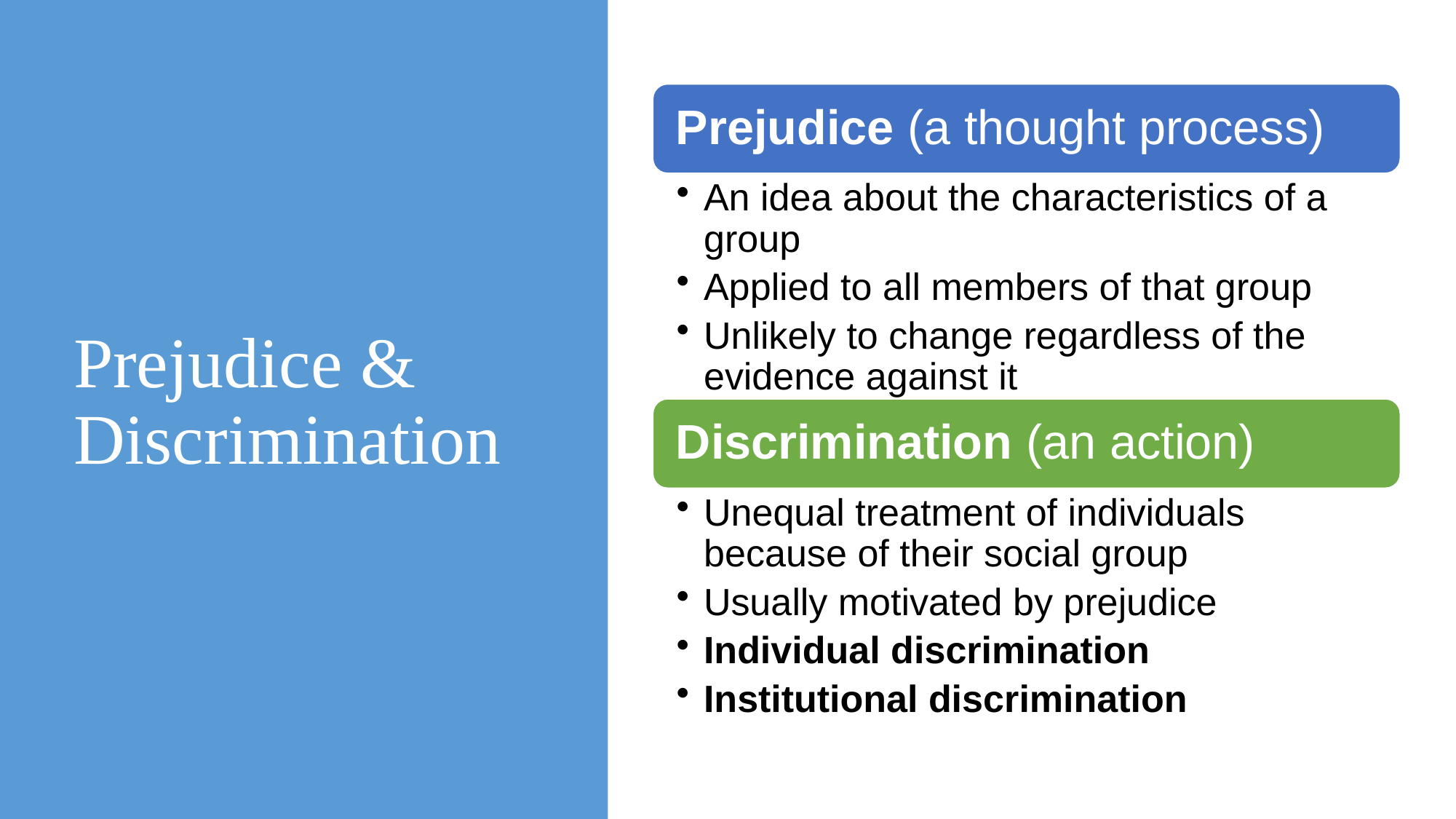

# Prejudice & Discrimination
Prejudice (a thought process)
An idea about the characteristics of a group
Applied to all members of that group
Unlikely to change regardless of the evidence against it
Discrimination (an action)
Unequal treatment of individuals because of their social group
Usually motivated by prejudice
Individual discrimination
Institutional discrimination